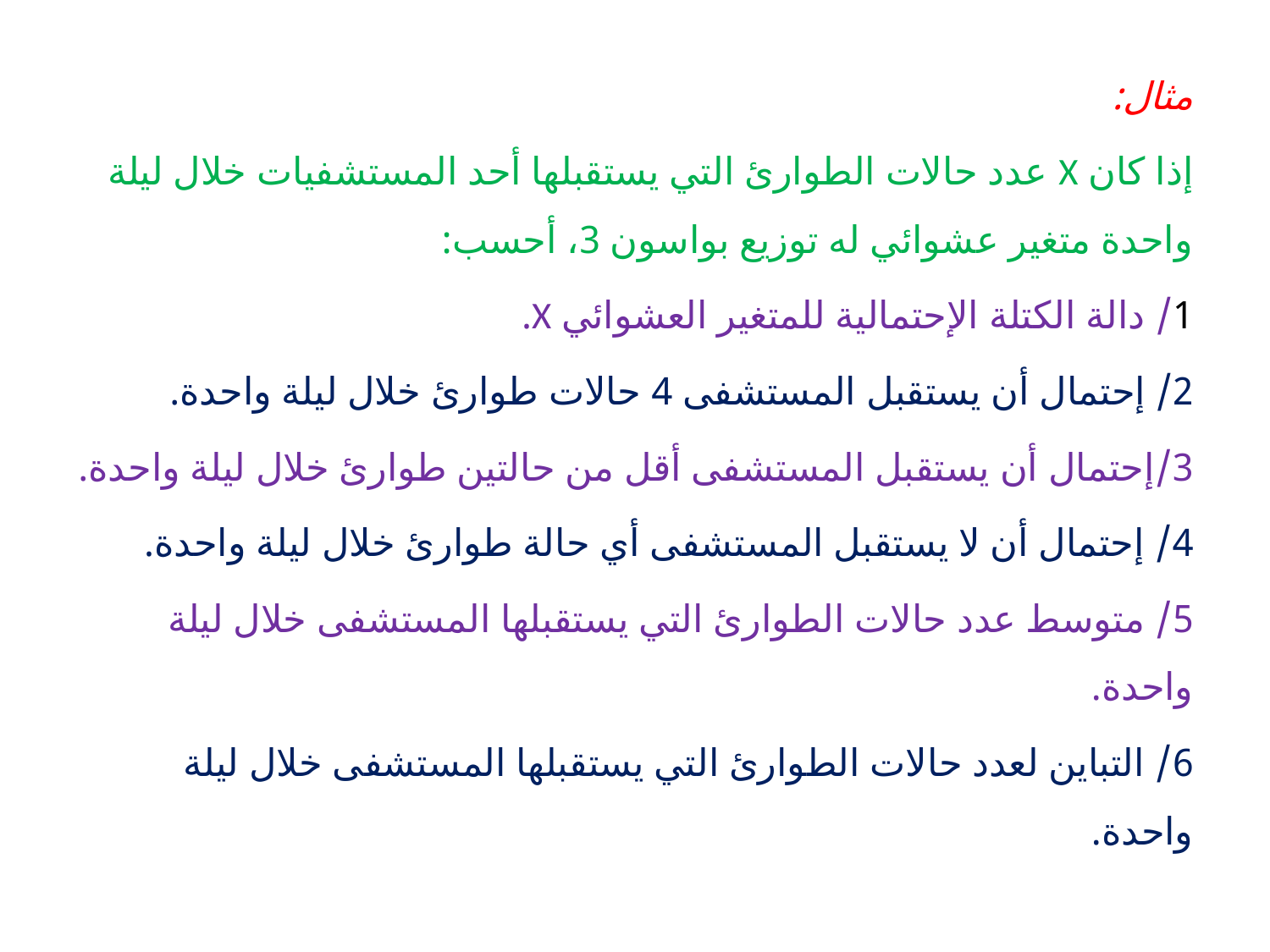

مثال:
إذا كان X عدد حالات الطوارئ التي يستقبلها أحد المستشفيات خلال ليلة واحدة متغير عشوائي له توزيع بواسون 3، أحسب:
1/ دالة الكتلة الإحتمالية للمتغير العشوائي X.
2/ إحتمال أن يستقبل المستشفى 4 حالات طوارئ خلال ليلة واحدة.
3/إحتمال أن يستقبل المستشفى أقل من حالتين طوارئ خلال ليلة واحدة.
4/ إحتمال أن لا يستقبل المستشفى أي حالة طوارئ خلال ليلة واحدة.
5/ متوسط عدد حالات الطوارئ التي يستقبلها المستشفى خلال ليلة واحدة.
6/ التباين لعدد حالات الطوارئ التي يستقبلها المستشفى خلال ليلة واحدة.